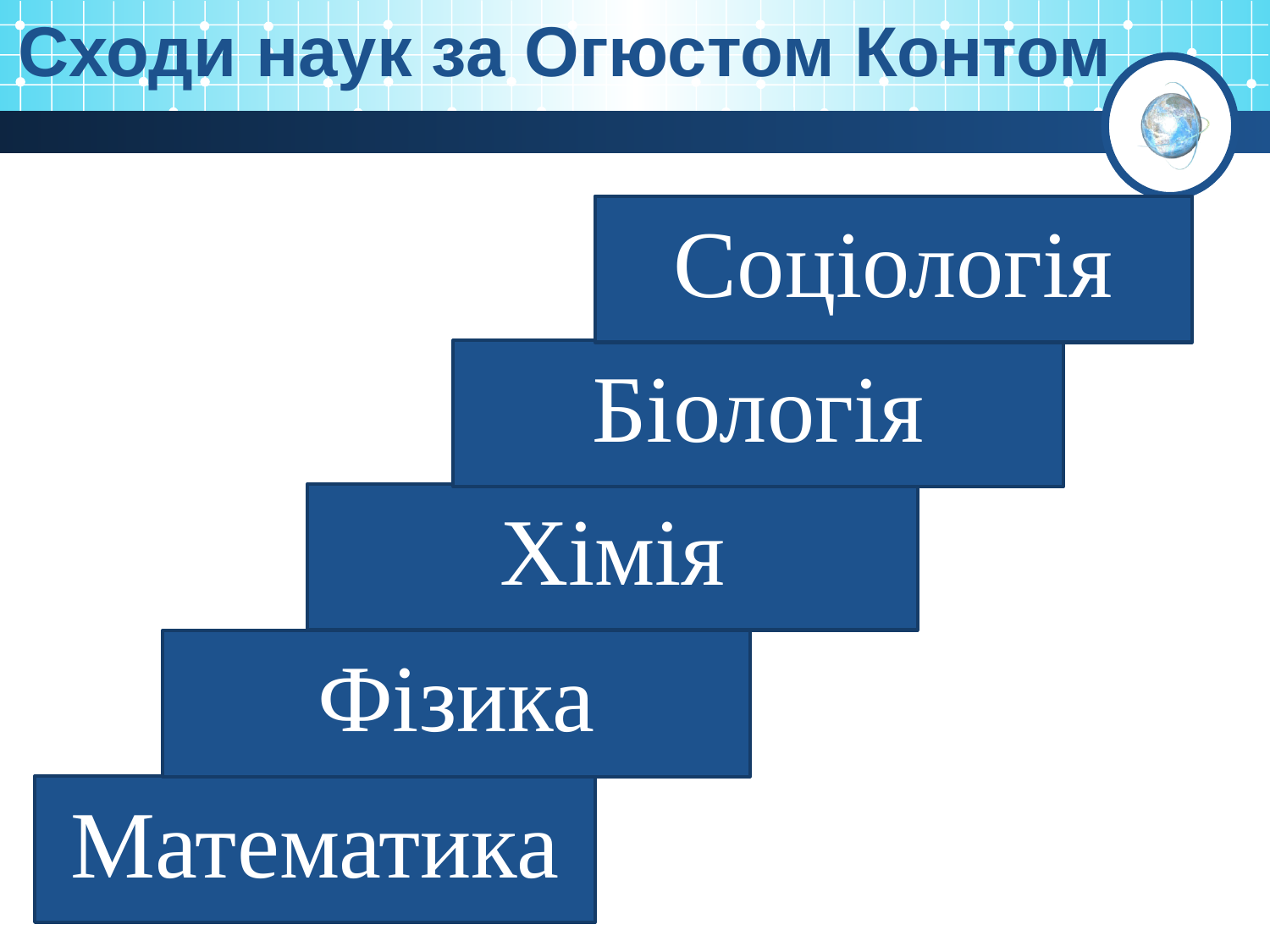

Сходи наук за Огюстом Контом

Соціологія
Біологія
Хімія
Фізика
Математика